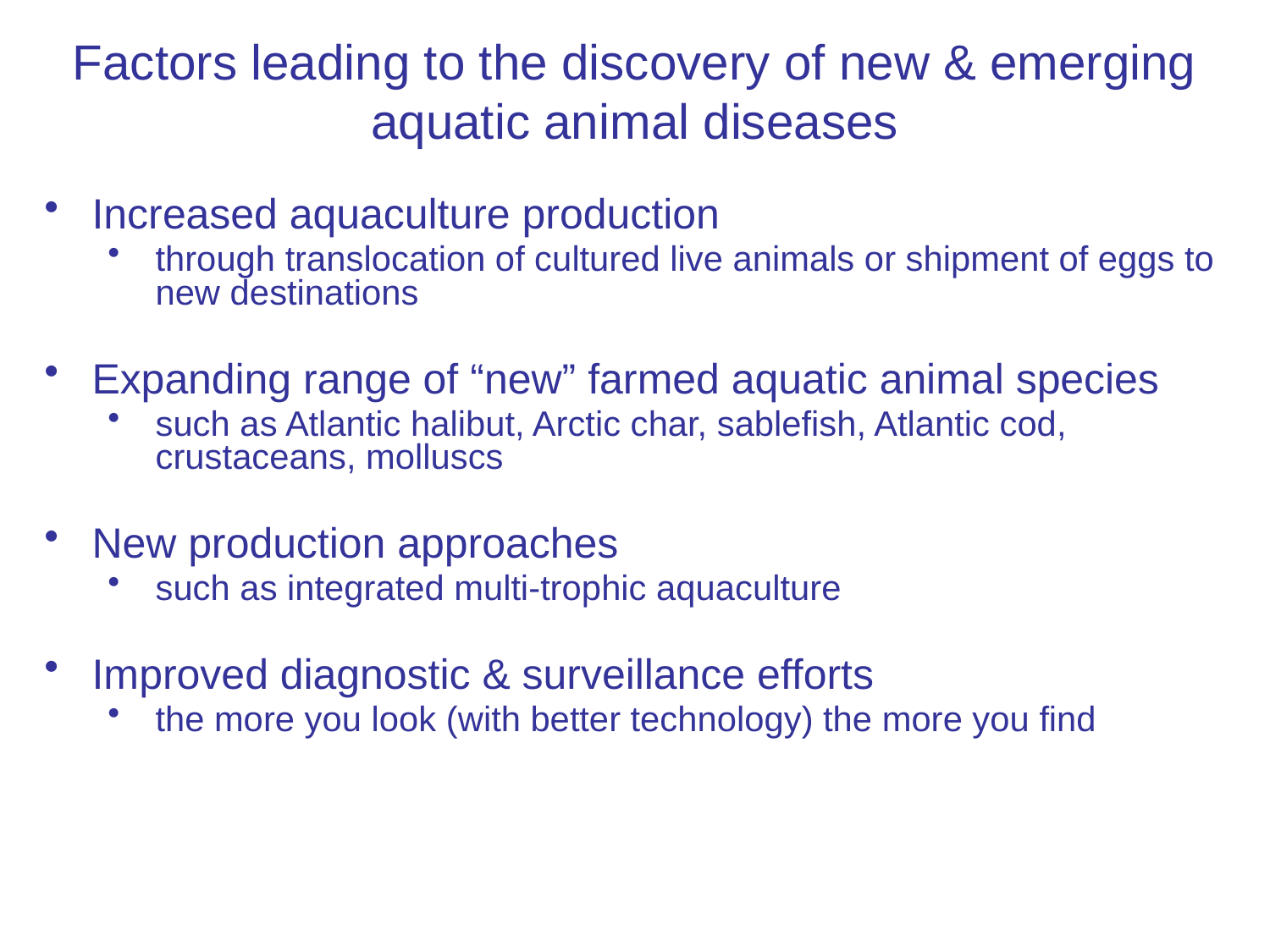

Factors leading to the discovery of new & emerging aquatic animal diseases
Increased aquaculture production
through translocation of cultured live animals or shipment of eggs to new destinations

Expanding range of “new” farmed aquatic animal species
such as Atlantic halibut, Arctic char, sablefish, Atlantic cod, crustaceans, molluscs

New production approaches
such as integrated multi-trophic aquaculture

Improved diagnostic & surveillance efforts
the more you look (with better technology) the more you find